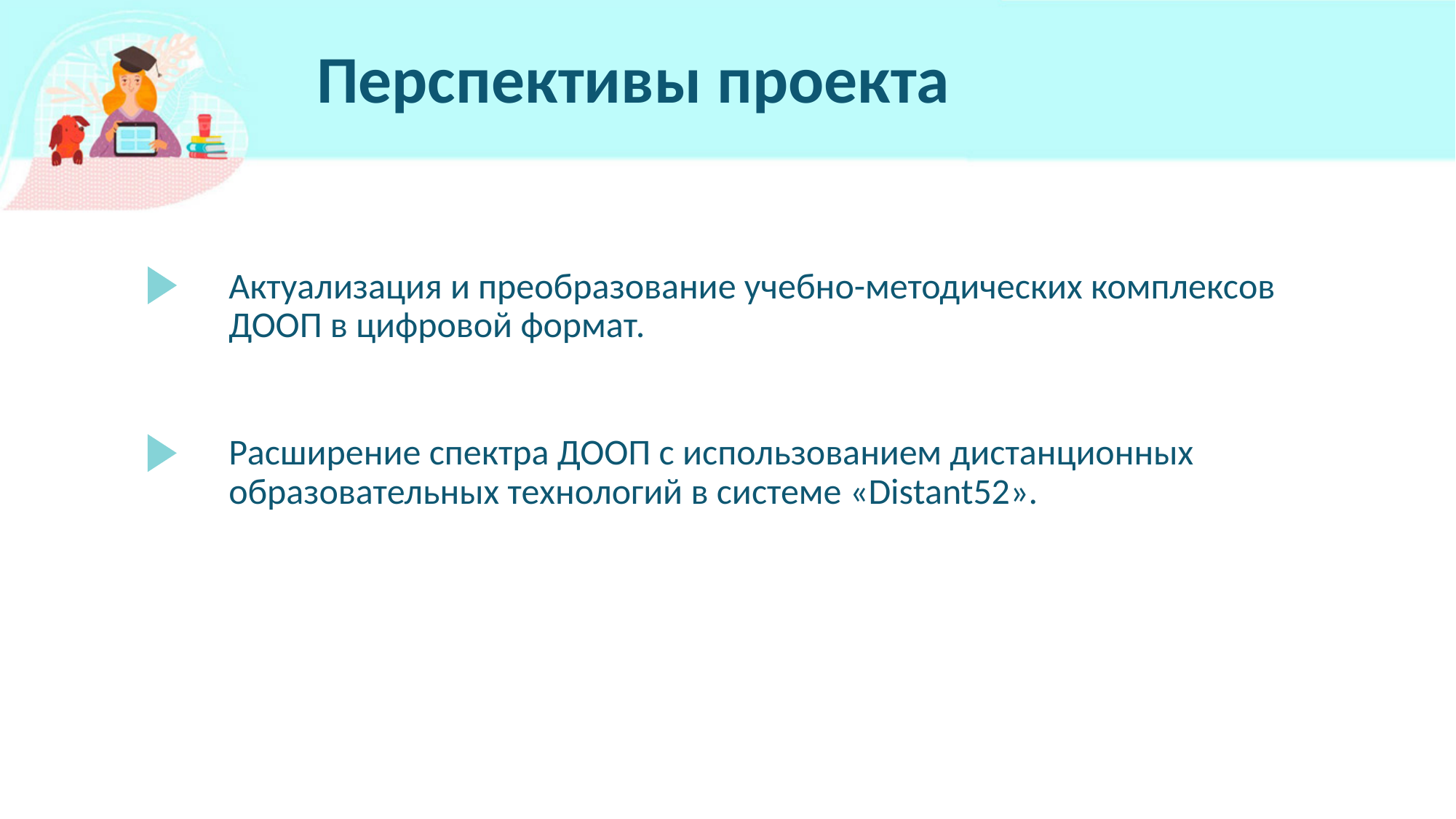

# Перспективы проекта

Актуализация и преобразование учебно-методических комплексов ДООП в цифровой формат.

Расширение спектра ДООП с использованием дистанционных образовательных технологий в системе «Distant52».